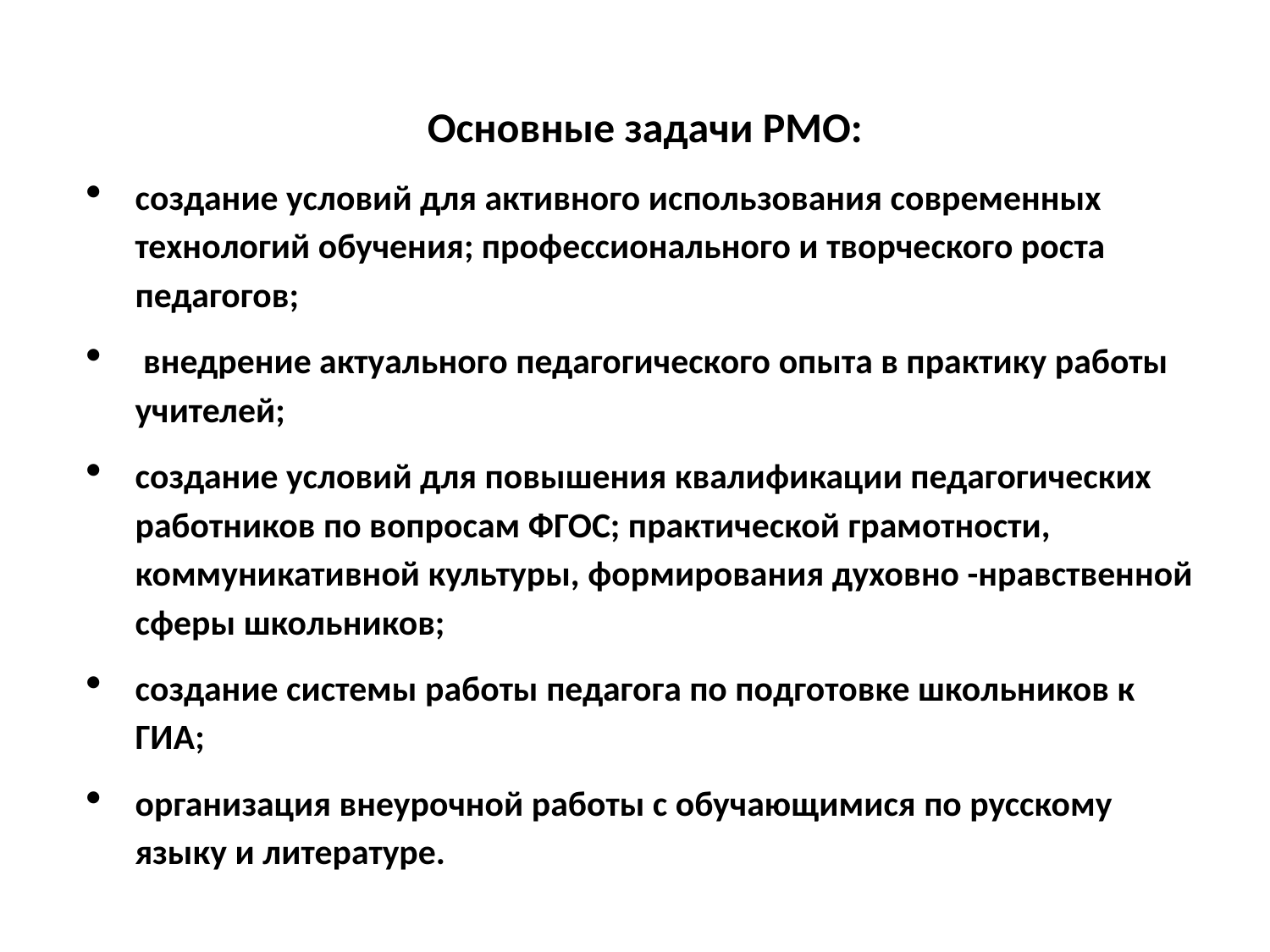

Основные задачи РМО:
создание условий для активного использования современных технологий обучения; профессионального и творческого роста педагогов;
 внедрение актуального педагогического опыта в практику работы учителей;
создание условий для повышения квалификации педагогических работников по вопросам ФГОС; практической грамотности, коммуникативной культуры, формирования духовно -нравственной сферы школьников;
создание системы работы педагога по подготовке школьников к ГИА;
организация внеурочной работы с обучающимися по русскому языку и литературе.